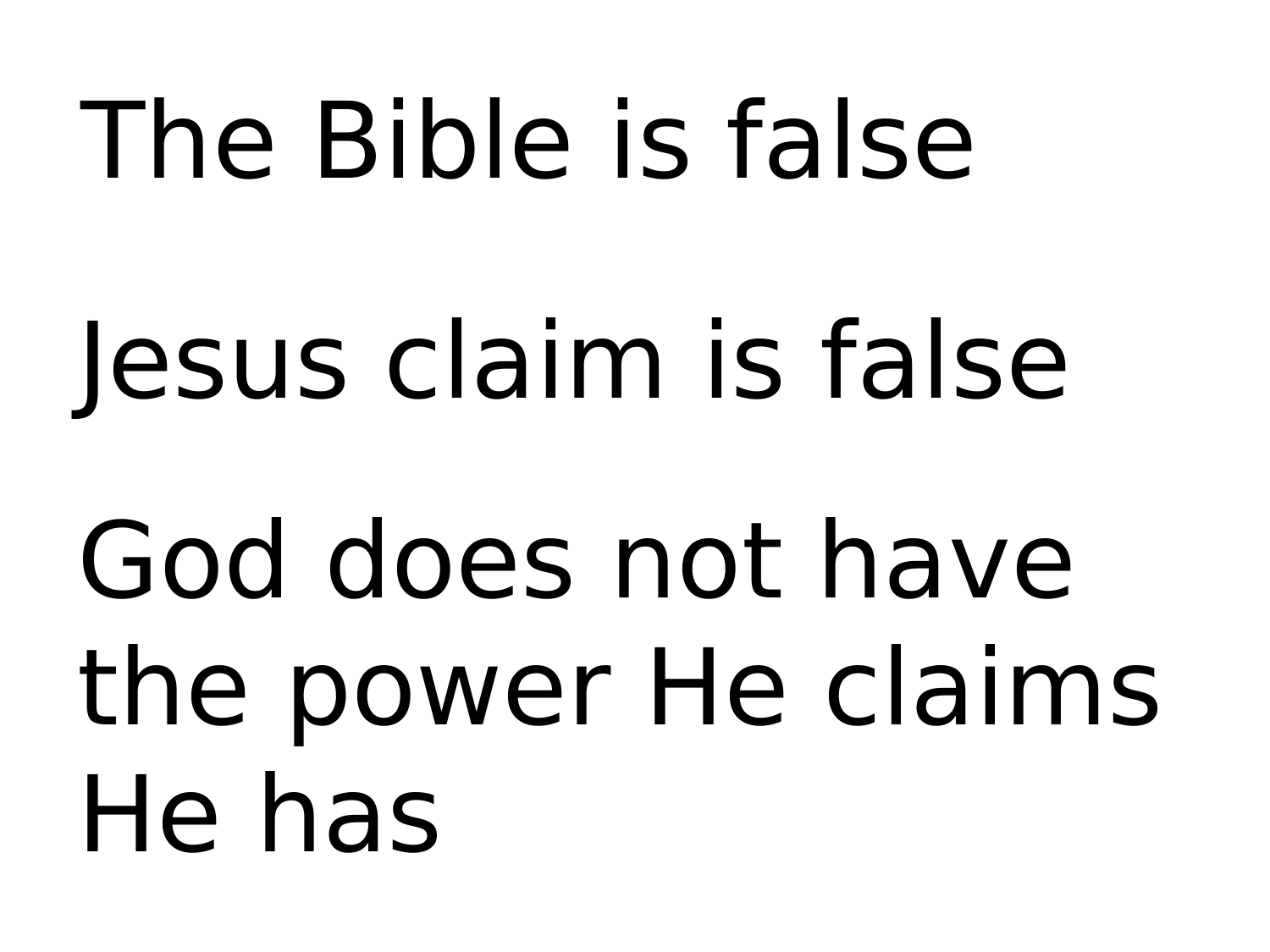

The Bible is false
Jesus claim is false
God does not have the power He claims He has